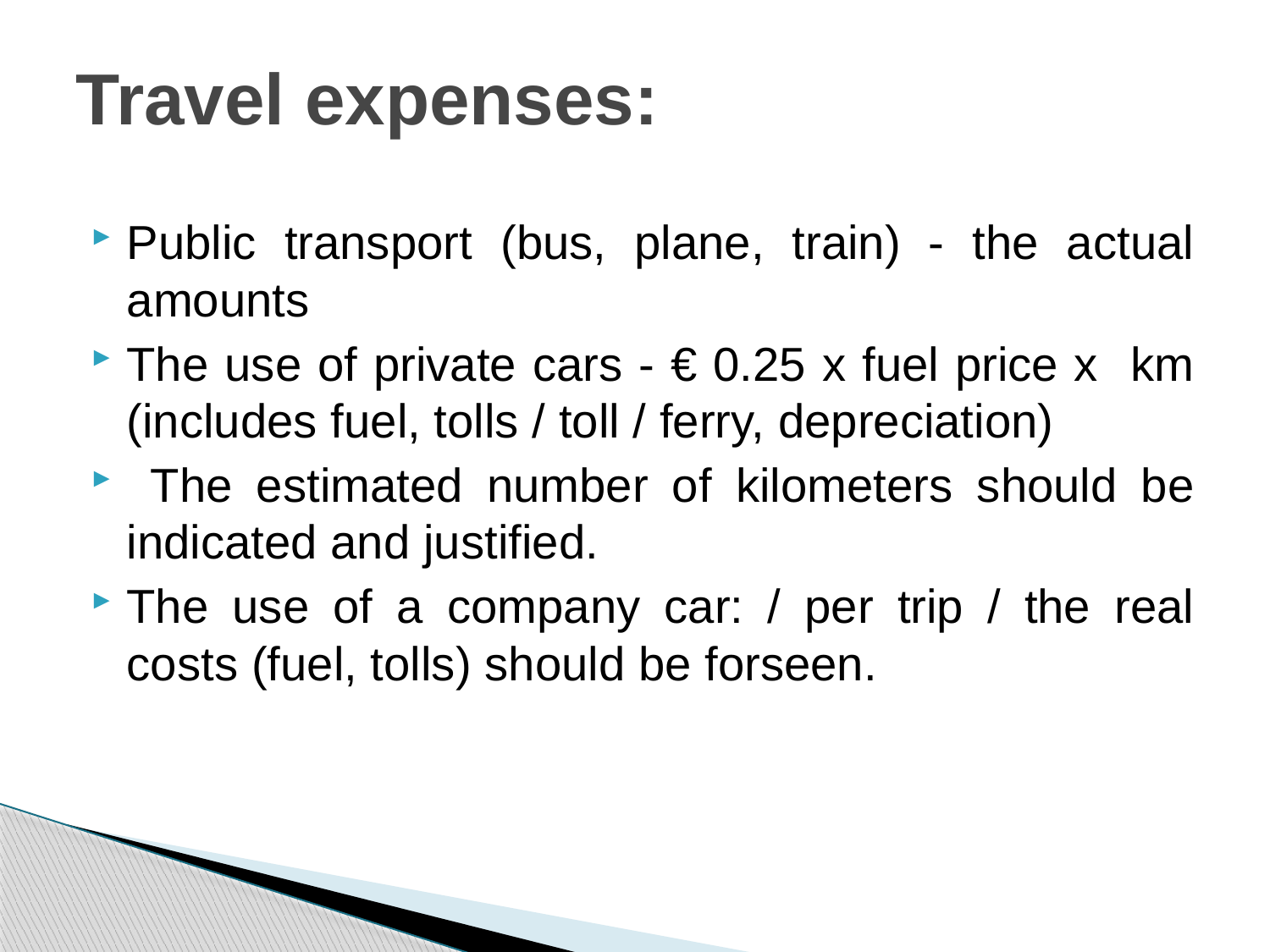

# Travel expenses:
Public transport (bus, plane, train) - the actual amounts
The use of private cars - € 0.25 x fuel price x  km (includes fuel, tolls / toll / ferry, depreciation)
 The estimated number of kilometers should be indicated and justified.
The use of a company car: / per trip / the real costs (fuel, tolls) should be forseen.